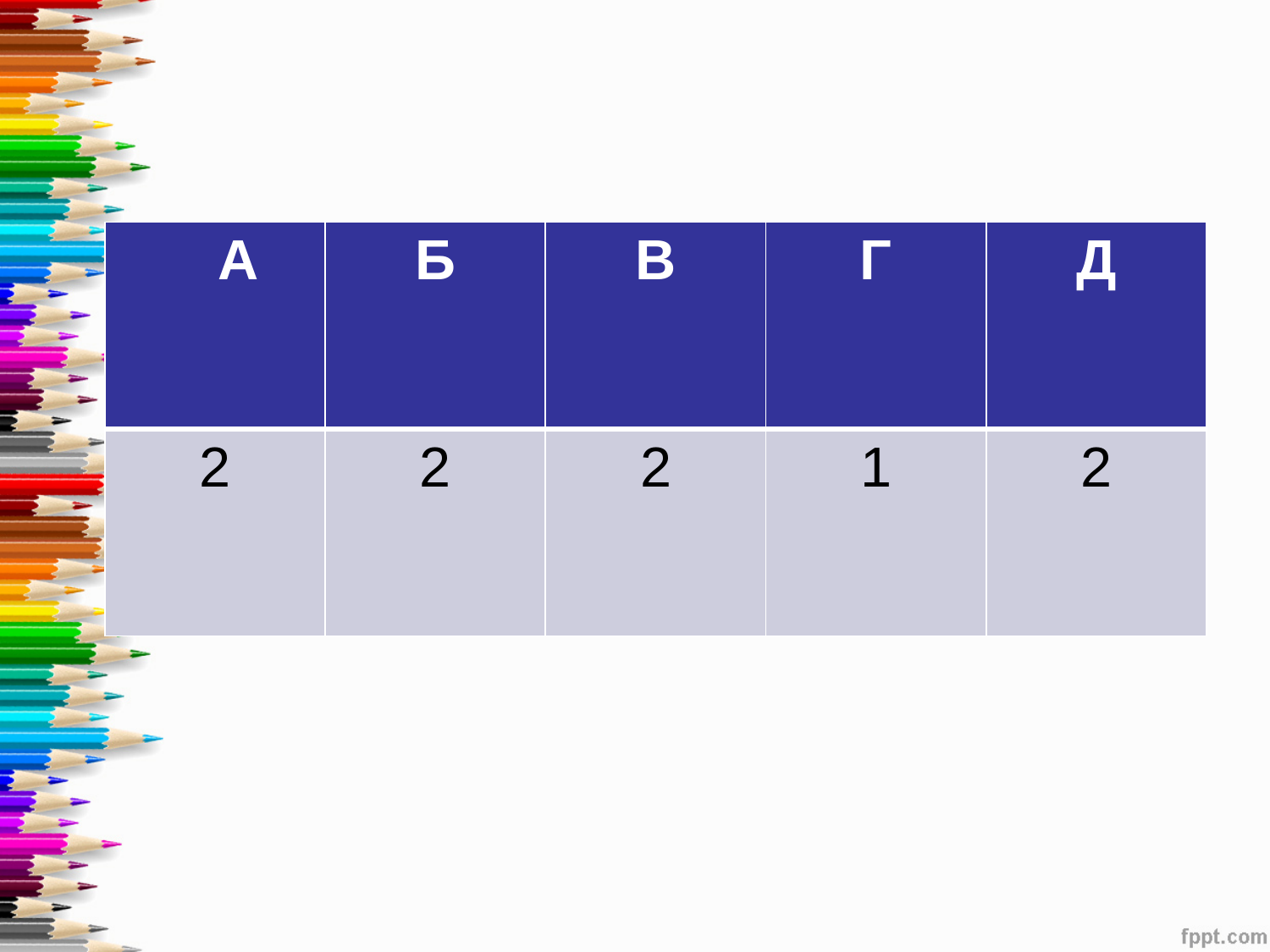

#
| А | Б | В | Г | Д |
| --- | --- | --- | --- | --- |
| 2 | 2 | 2 | 1 | 2 |